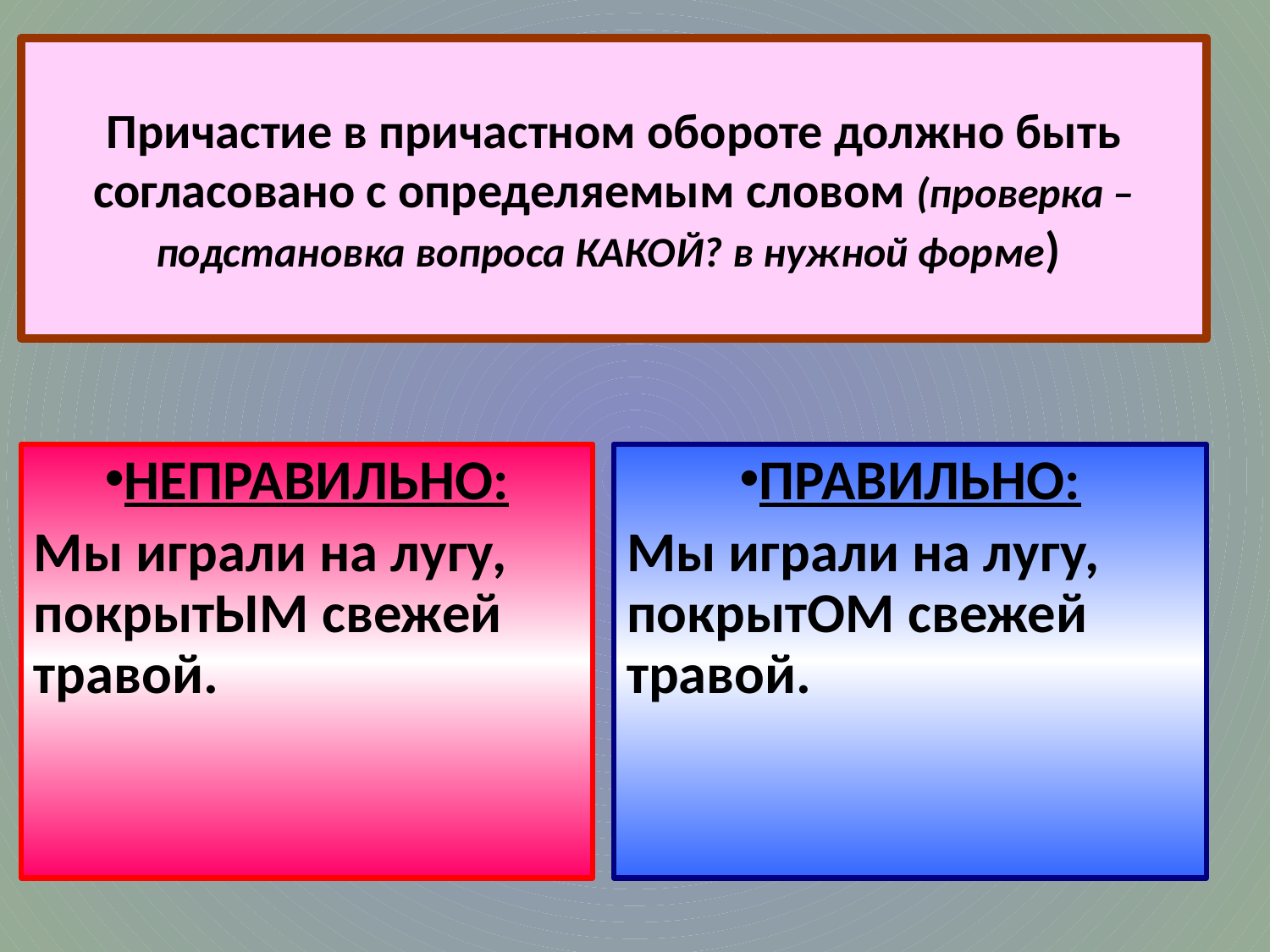

# Причастие в причастном обороте должно быть согласовано с определяемым словом (проверка – подстановка вопроса КАКОЙ? в нужной форме)
НЕПРАВИЛЬНО:
Мы играли на лугу, покрытЫМ свежей травой.

ПРАВИЛЬНО:
Мы играли на лугу, покрытОМ свежей травой.